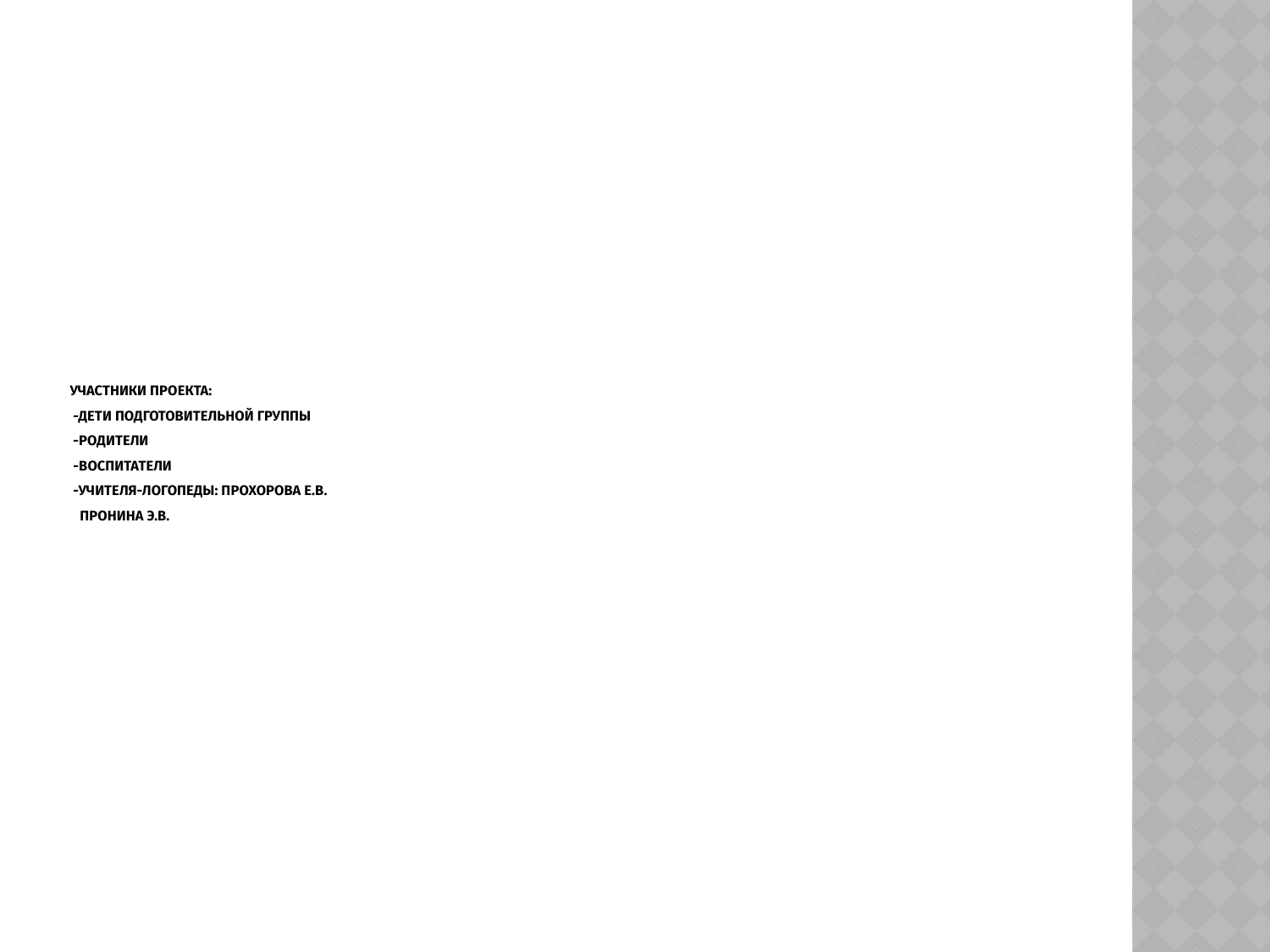

# УЧАСТНИКИ ПРОЕКТА: -Дети подготовительной группы -Родители -воспитатели -Учителя-логопеды: Прохорова Е.В. Пронина Э.В.